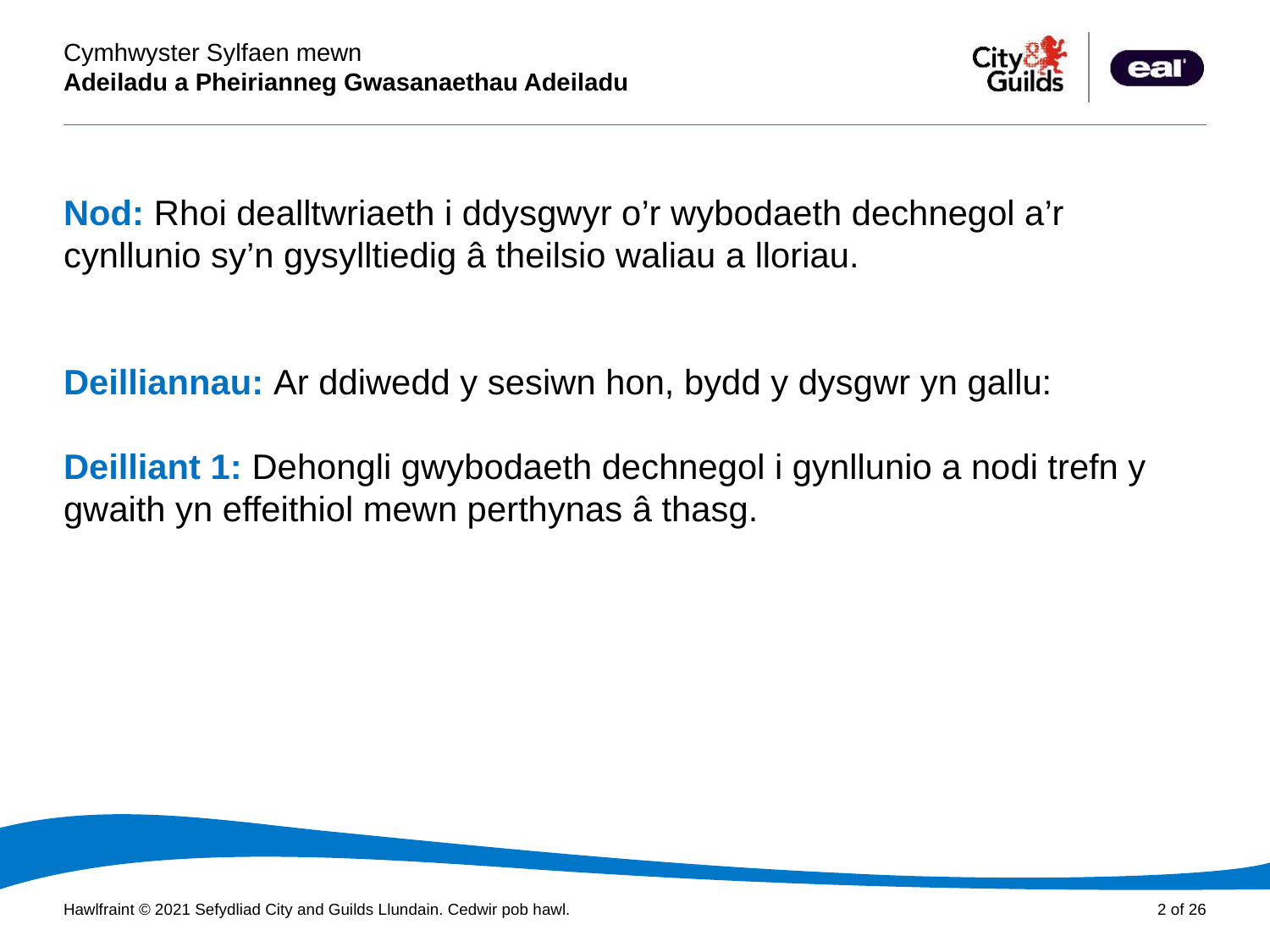

Cyflwyniad PowerPoint
# Nod: Rhoi dealltwriaeth i ddysgwyr o’r wybodaeth dechnegol a’r cynllunio sy’n gysylltiedig â theilsio waliau a lloriau. Deilliannau: Ar ddiwedd y sesiwn hon, bydd y dysgwr yn gallu: Deilliant 1: Dehongli gwybodaeth dechnegol i gynllunio a nodi trefn y gwaith yn effeithiol mewn perthynas â thasg.